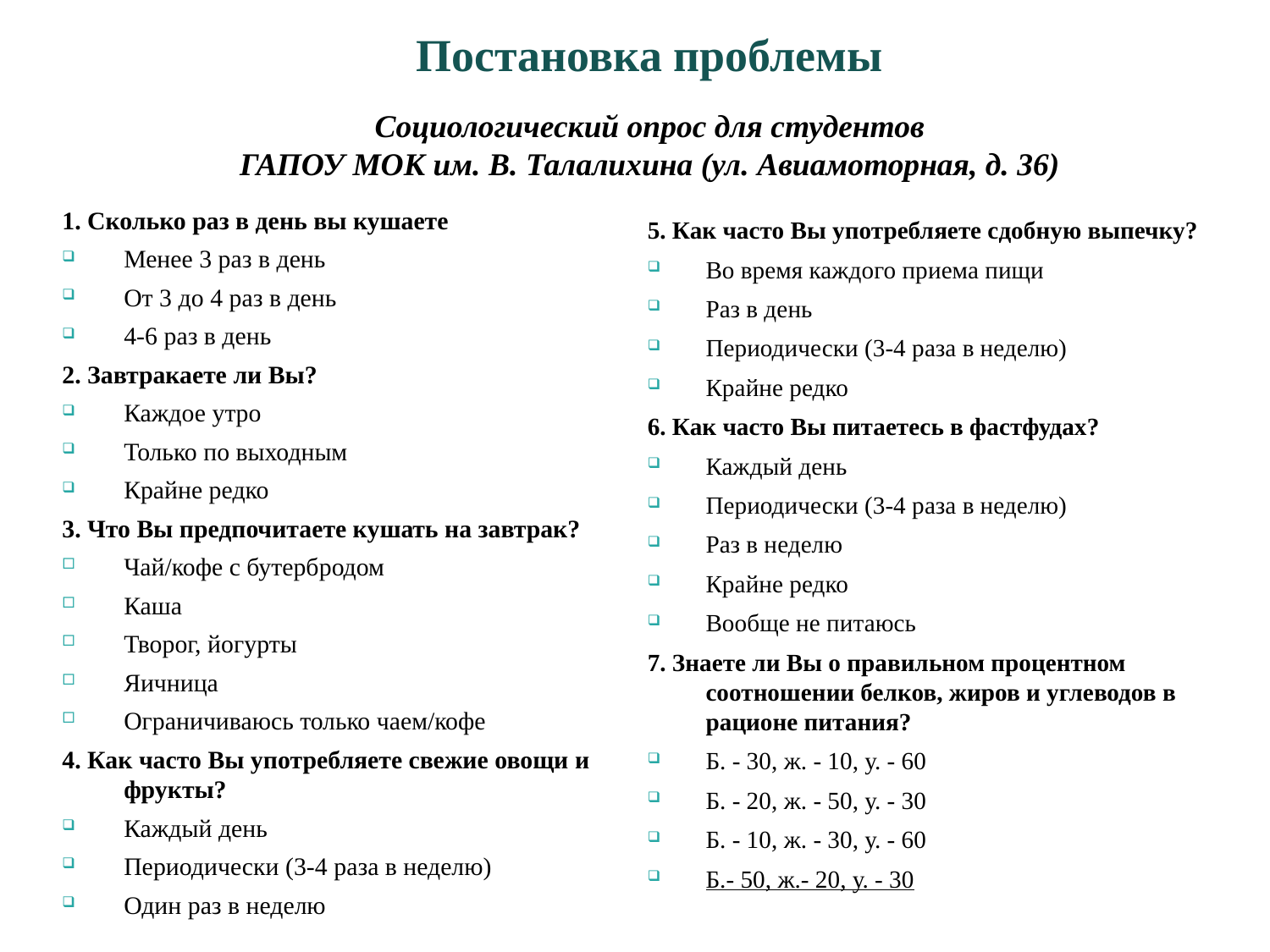

# Постановка проблемы
Социологический опрос для студентов
ГАПОУ МОК им. В. Талалихина (ул. Авиамоторная, д. 36)
1. Сколько раз в день вы кушаете
Менее 3 раз в день
От 3 до 4 раз в день
4-6 раз в день
2. Завтракаете ли Вы?
Каждое утро
Только по выходным
Крайне редко
3. Что Вы предпочитаете кушать на завтрак?
Чай/кофе с бутербродом
Каша
Творог, йогурты
Яичница
Ограничиваюсь только чаем/кофе
4. Как часто Вы употребляете свежие овощи и фрукты?
Каждый день
Периодически (3-4 раза в неделю)
Один раз в неделю

5. Как часто Вы употребляете сдобную выпечку?
Во время каждого приема пищи
Раз в день
Периодически (3-4 раза в неделю)
Крайне редко
6. Как часто Вы питаетесь в фастфудах?
Каждый день
Периодически (3-4 раза в неделю)
Раз в неделю
Крайне редко
Вообще не питаюсь
7. Знаете ли Вы о правильном процентном соотношении белков, жиров и углеводов в рационе питания?
Б. - 30, ж. - 10, у. - 60
Б. - 20, ж. - 50, у. - 30
Б. - 10, ж. - 30, у. - 60
Б.- 50, ж.- 20, у. - 30